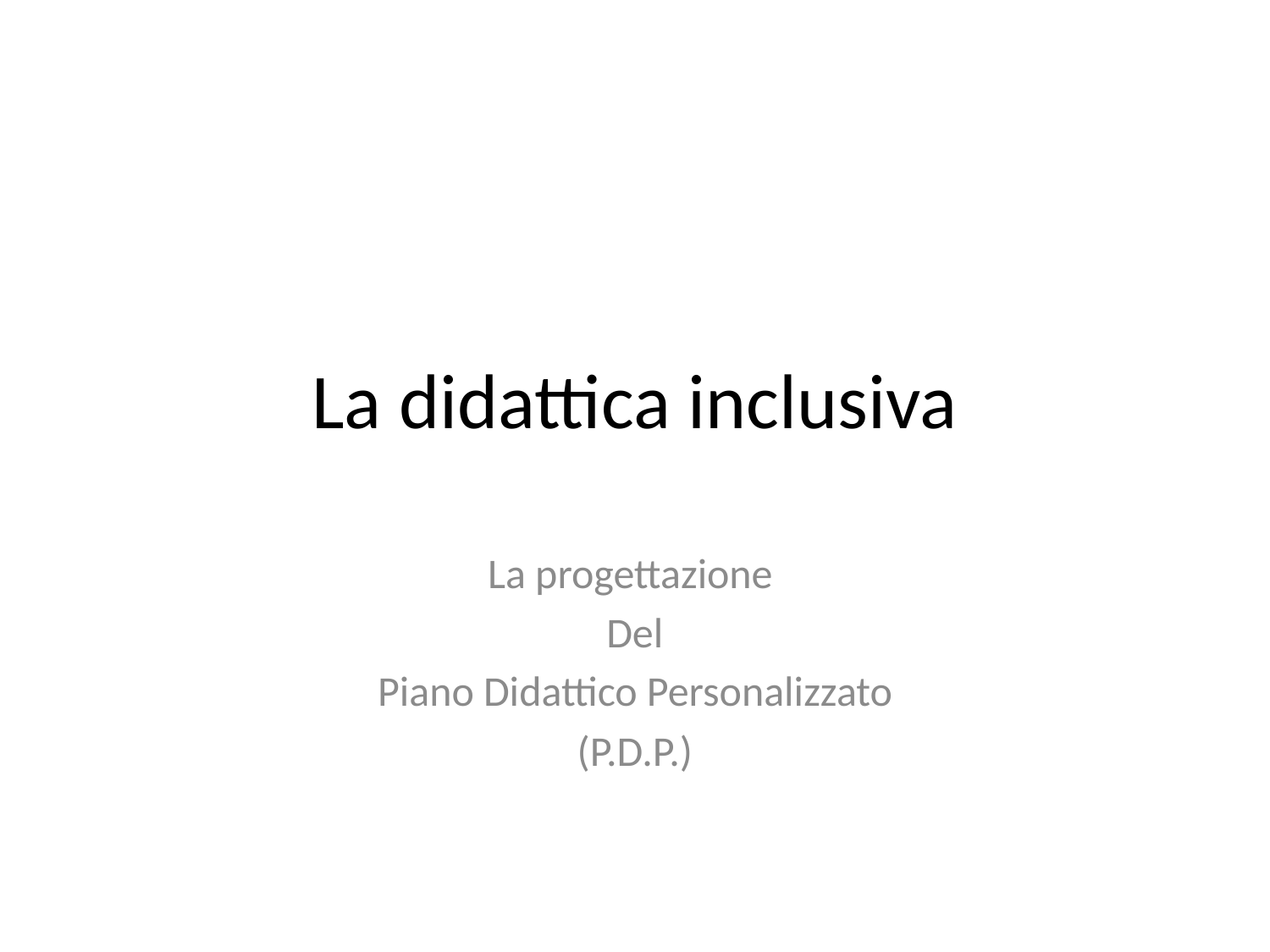

# La didattica inclusiva
La progettazione
Del
Piano Didattico Personalizzato
(P.D.P.)